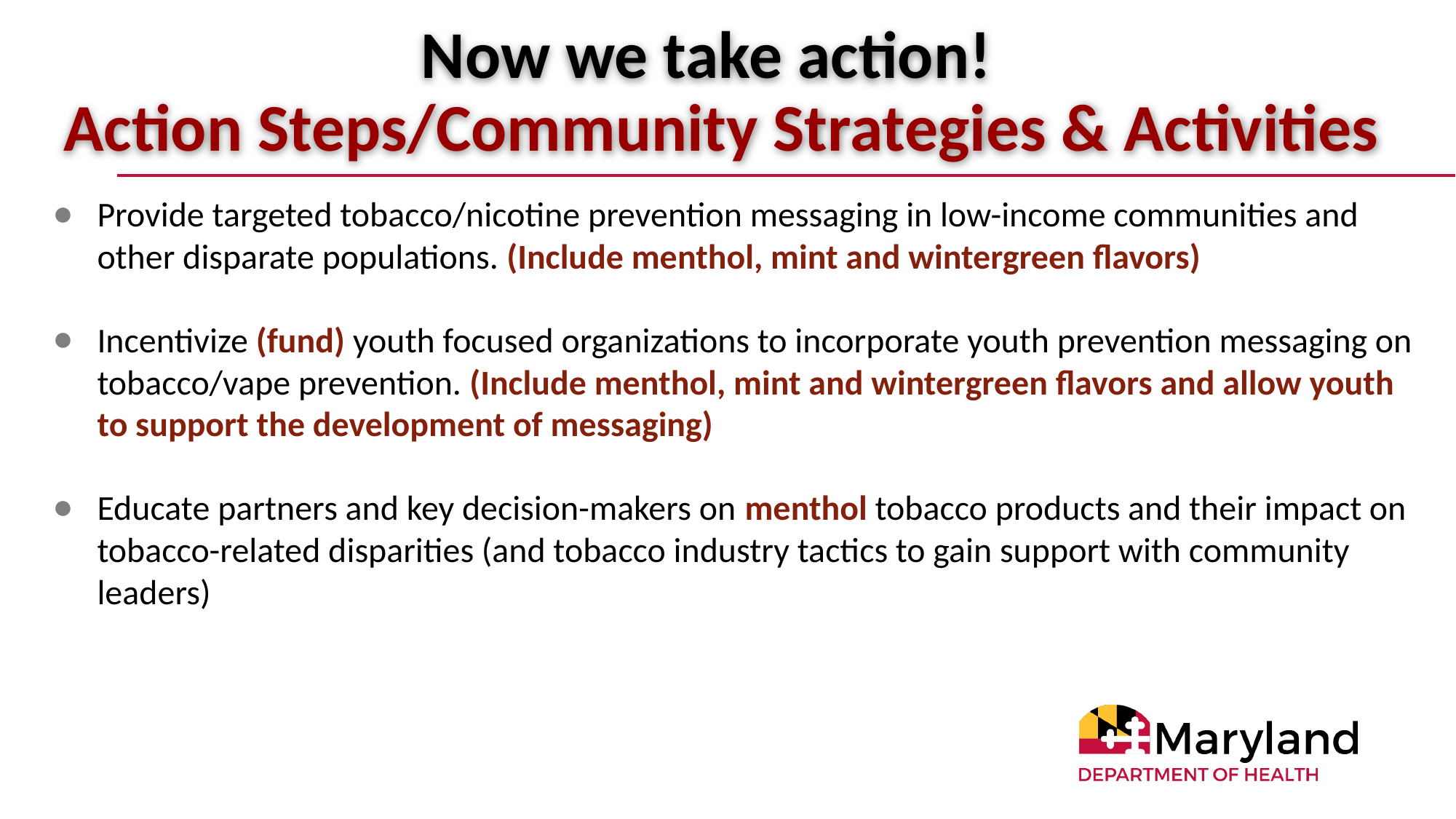

# Now we take action!
Action Steps/Community Strategies & Activities
Provide targeted tobacco/nicotine prevention messaging in low-income communities and other disparate populations. (Include menthol, mint and wintergreen flavors)

Incentivize (fund) youth focused organizations to incorporate youth prevention messaging on tobacco/vape prevention. (Include menthol, mint and wintergreen flavors and allow youth to support the development of messaging)

Educate partners and key decision-makers on menthol tobacco products and their impact on tobacco-related disparities (and tobacco industry tactics to gain support with community leaders)